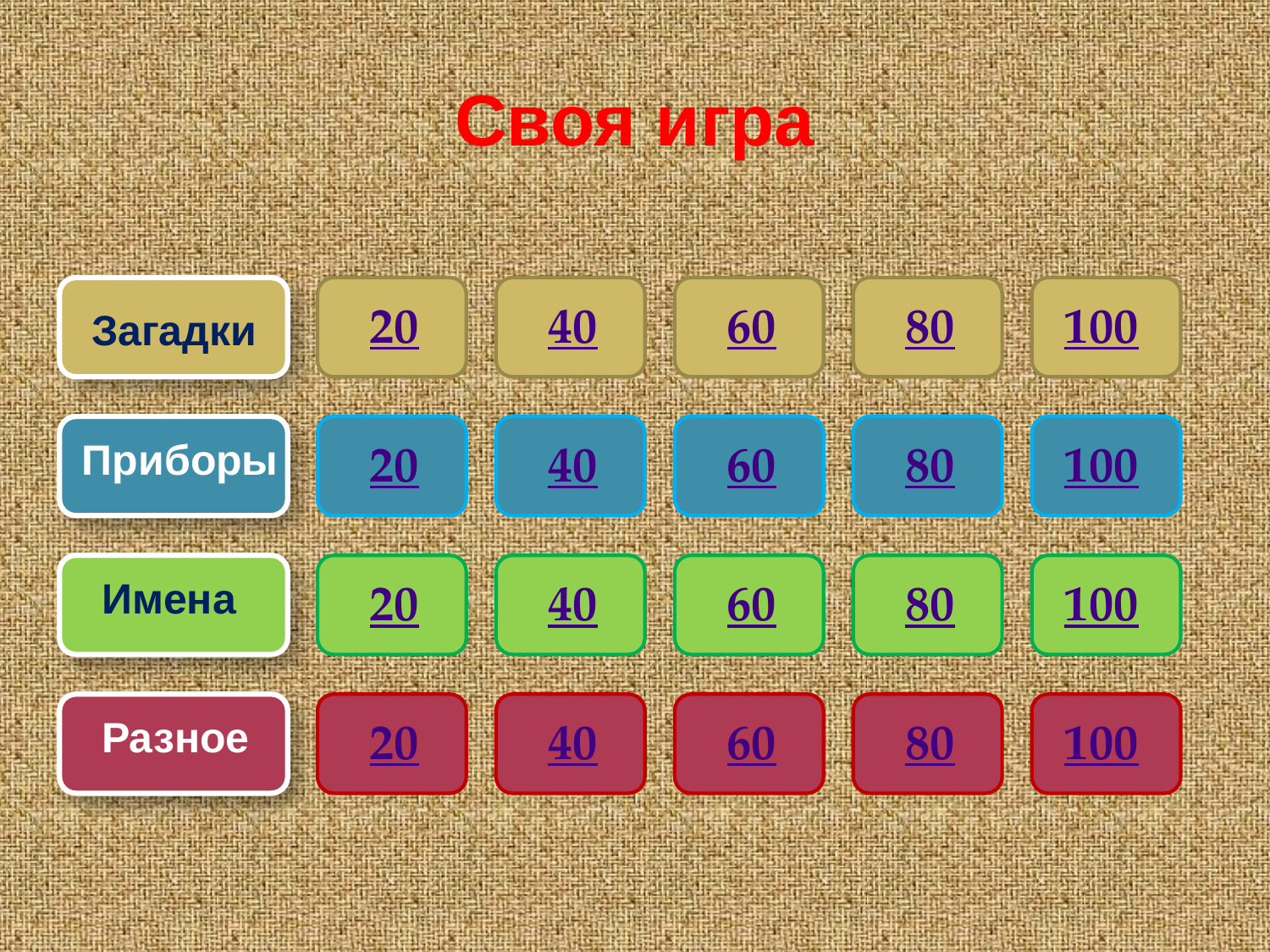

# Своя игра

Загадки

20

40

60

80

100

Приборы

20

40

60

80

100

Имена

20

40

60

80

100

Разное

20

40

60

80

100